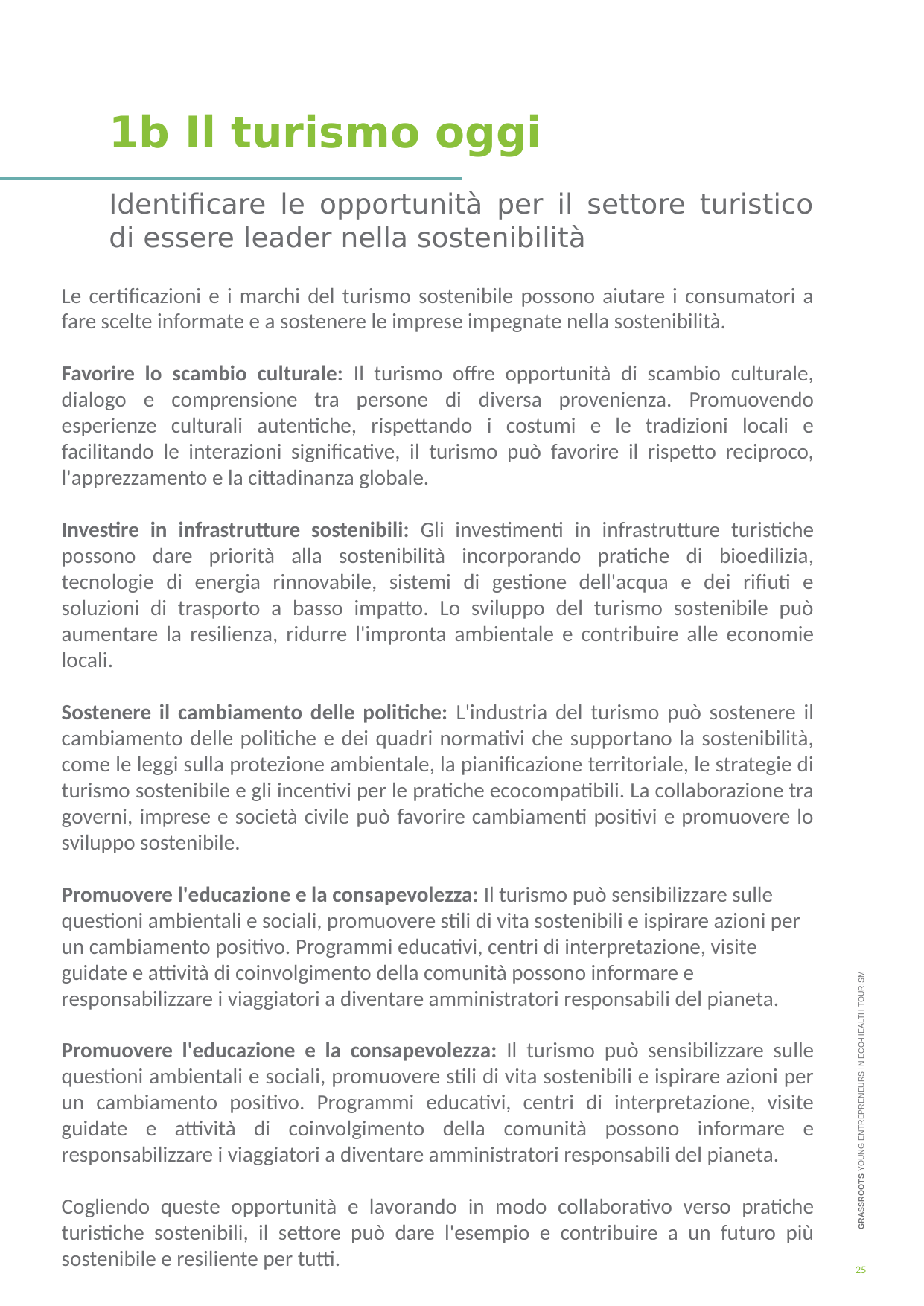

1b Il turismo oggi
Identificare le opportunità per il settore turistico di essere leader nella sostenibilità
Le certificazioni e i marchi del turismo sostenibile possono aiutare i consumatori a fare scelte informate e a sostenere le imprese impegnate nella sostenibilità.

Favorire lo scambio culturale: Il turismo offre opportunità di scambio culturale, dialogo e comprensione tra persone di diversa provenienza. Promuovendo esperienze culturali autentiche, rispettando i costumi e le tradizioni locali e facilitando le interazioni significative, il turismo può favorire il rispetto reciproco, l'apprezzamento e la cittadinanza globale.

Investire in infrastrutture sostenibili: Gli investimenti in infrastrutture turistiche possono dare priorità alla sostenibilità incorporando pratiche di bioedilizia, tecnologie di energia rinnovabile, sistemi di gestione dell'acqua e dei rifiuti e soluzioni di trasporto a basso impatto. Lo sviluppo del turismo sostenibile può aumentare la resilienza, ridurre l'impronta ambientale e contribuire alle economie locali.

Sostenere il cambiamento delle politiche: L'industria del turismo può sostenere il cambiamento delle politiche e dei quadri normativi che supportano la sostenibilità, come le leggi sulla protezione ambientale, la pianificazione territoriale, le strategie di turismo sostenibile e gli incentivi per le pratiche ecocompatibili. La collaborazione tra governi, imprese e società civile può favorire cambiamenti positivi e promuovere lo sviluppo sostenibile.
Promuovere l'educazione e la consapevolezza: Il turismo può sensibilizzare sulle questioni ambientali e sociali, promuovere stili di vita sostenibili e ispirare azioni per un cambiamento positivo. Programmi educativi, centri di interpretazione, visite guidate e attività di coinvolgimento della comunità possono informare e responsabilizzare i viaggiatori a diventare amministratori responsabili del pianeta.
Promuovere l'educazione e la consapevolezza: Il turismo può sensibilizzare sulle questioni ambientali e sociali, promuovere stili di vita sostenibili e ispirare azioni per un cambiamento positivo. Programmi educativi, centri di interpretazione, visite guidate e attività di coinvolgimento della comunità possono informare e responsabilizzare i viaggiatori a diventare amministratori responsabili del pianeta.

Cogliendo queste opportunità e lavorando in modo collaborativo verso pratiche turistiche sostenibili, il settore può dare l'esempio e contribuire a un futuro più sostenibile e resiliente per tutti.

25